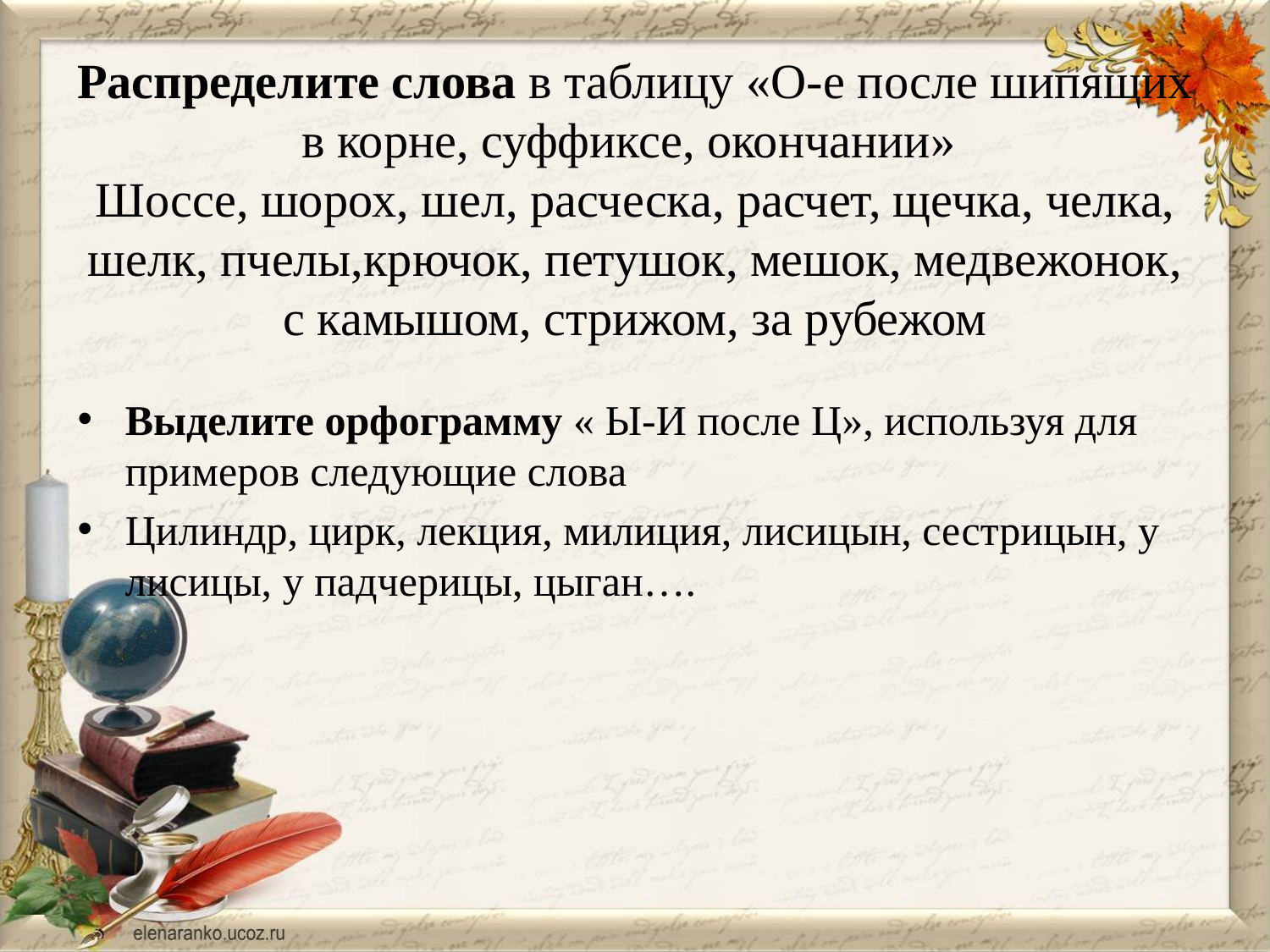

# Распределите слова в таблицу «О-е после шипящих в корне, суффиксе, окончании» Шоссе, шорох, шел, расческа, расчет, щечка, челка, шелк, пчелы,крючок, петушок, мешок, медвежонок, с камышом, стрижом, за рубежом

Выделите орфограмму « Ы-И после Ц», используя для примеров следующие слова
Цилиндр, цирк, лекция, милиция, лисицын, сестрицын, у лисицы, у падчерицы, цыган….